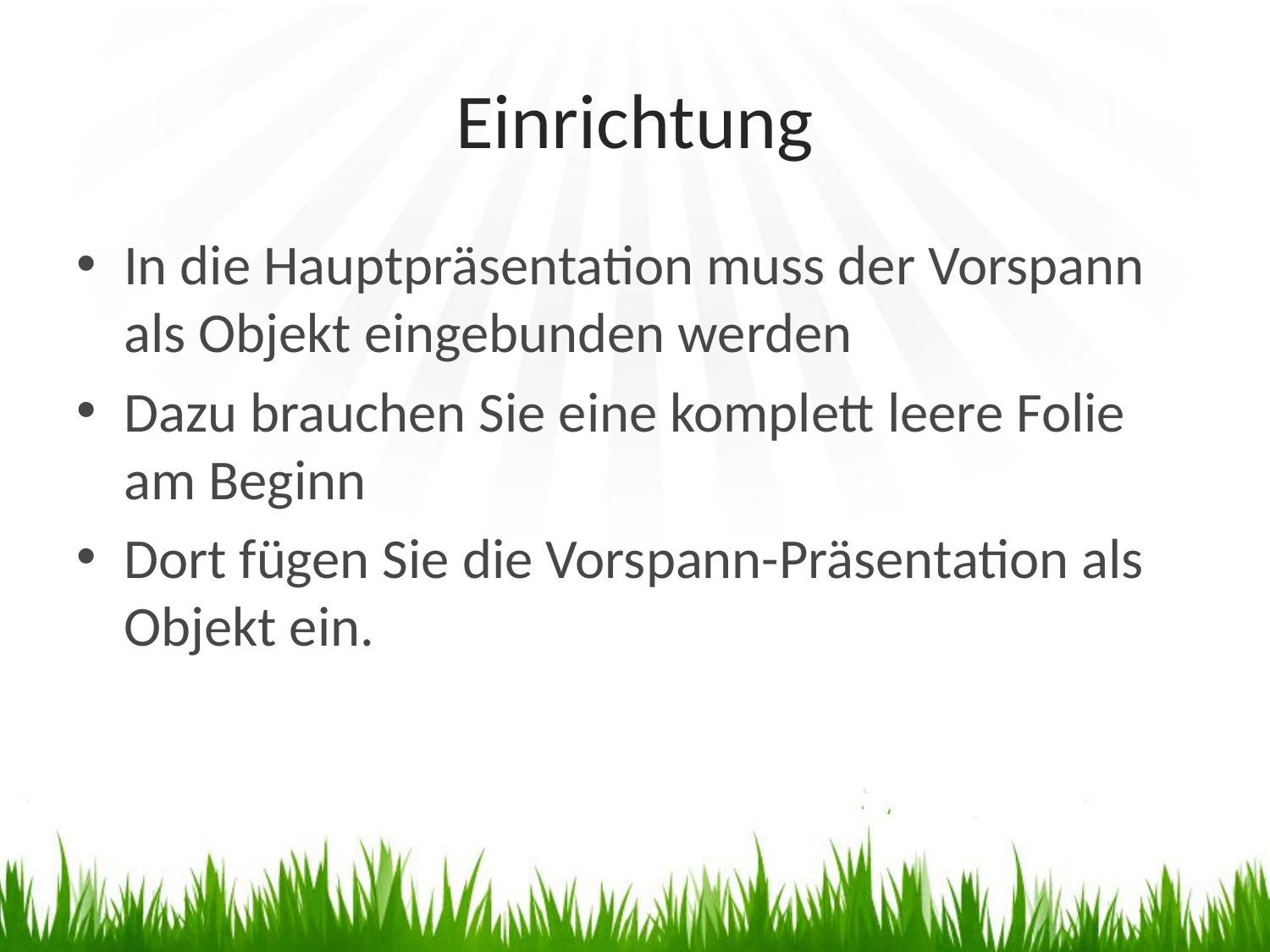

# Einrichtung
In die Hauptpräsentation muss der Vorspann als Objekt eingebunden werden
Dazu brauchen Sie eine komplett leere Folie am Beginn
Dort fügen Sie die Vorspann-Präsentation als Objekt ein.